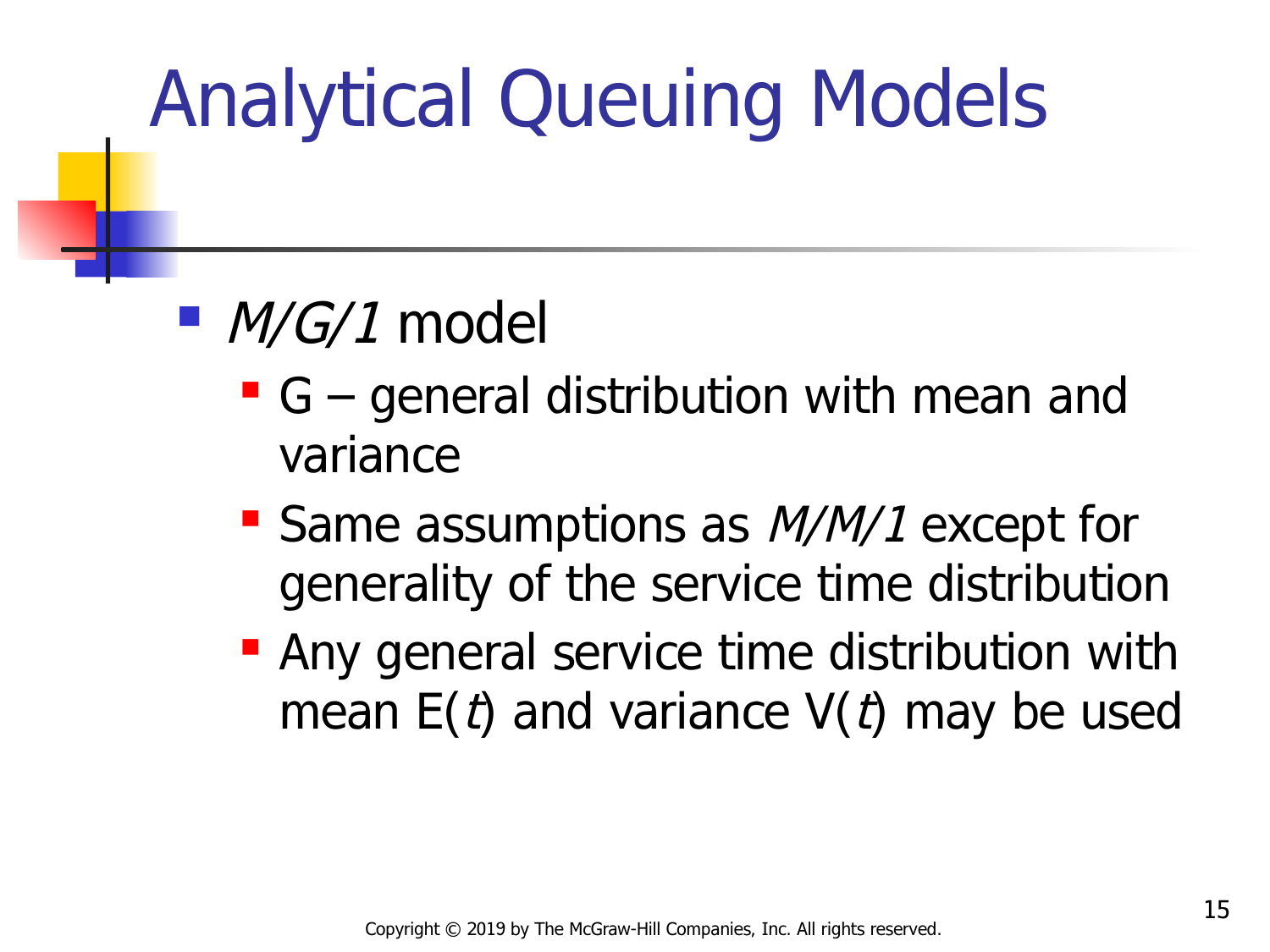

# Analytical Queuing Models
M/G/1 model
G – general distribution with mean and variance
Same assumptions as M/M/1 except for generality of the service time distribution
Any general service time distribution with mean E(t) and variance V(t) may be used

15
Copyright © 2019 by The McGraw-Hill Companies, Inc. All rights reserved.